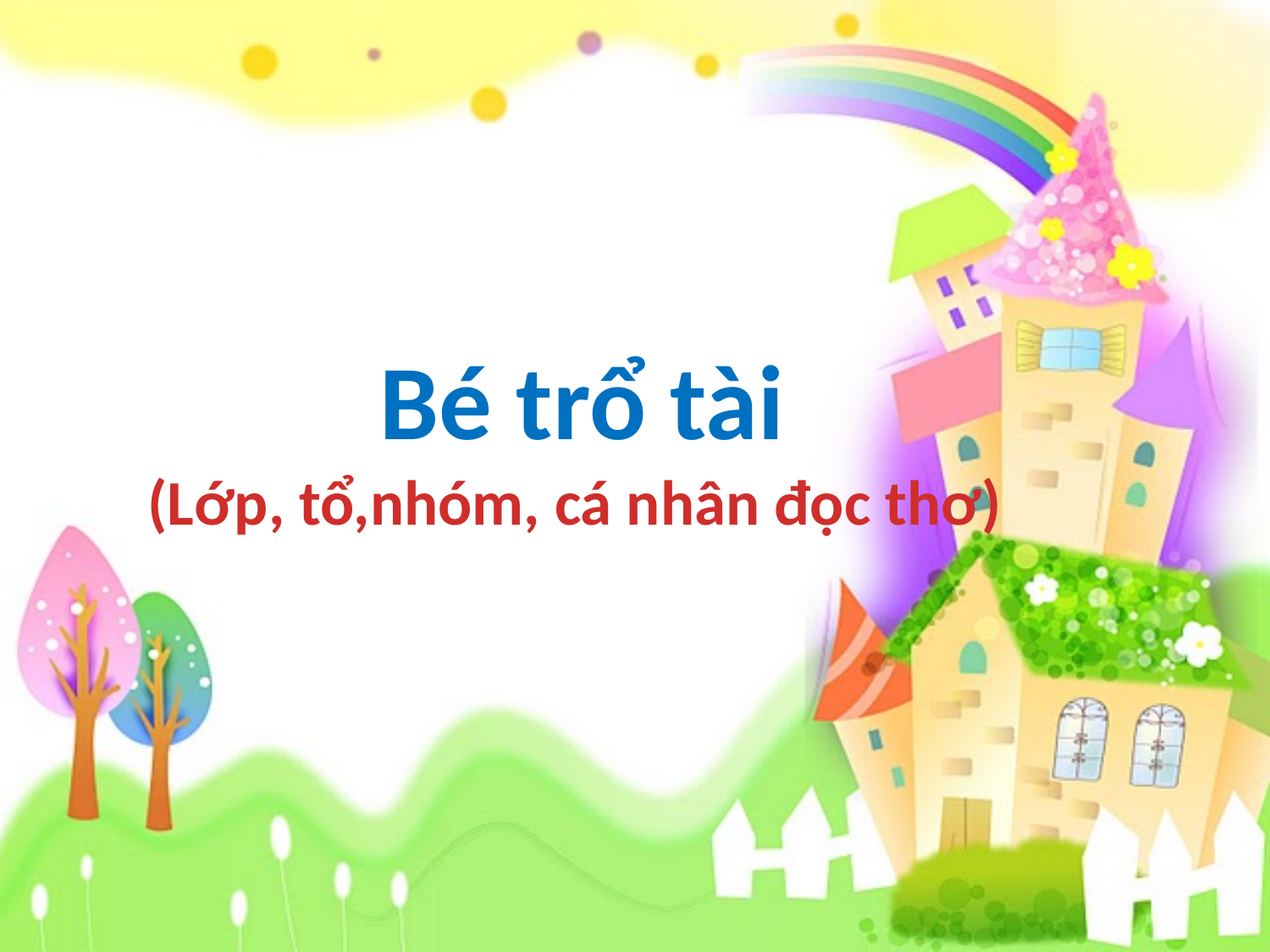

Bé trổ tài
(Lớp, tổ,nhóm, cá nhân đọc thơ)